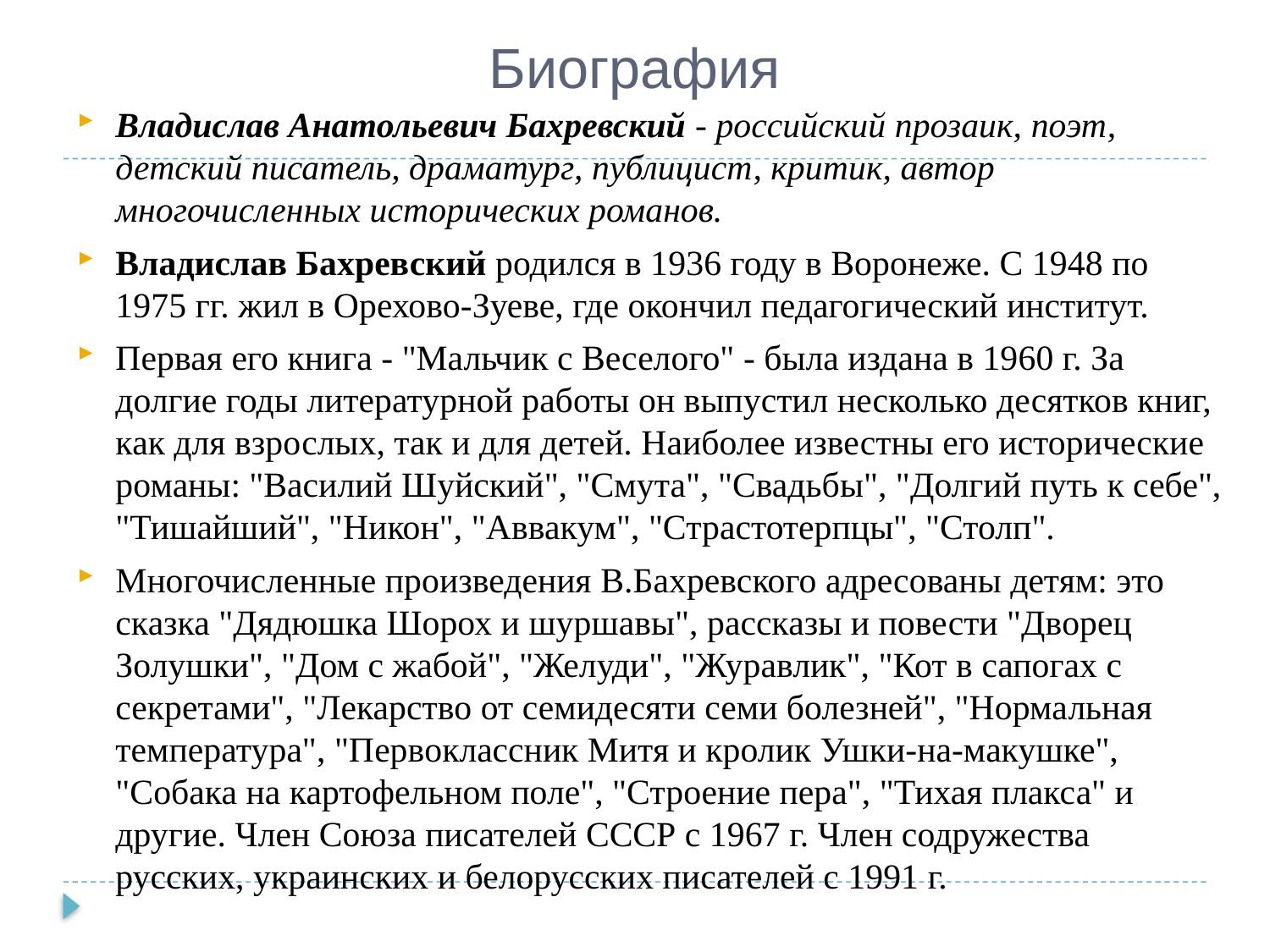

# Биография
Владислав Анатольевич Бахревский - российский прозаик, поэт, детский писатель, драматург, публицист, критик, автор многочисленных исторических романов.
Владислав Бахревский родился в 1936 году в Воронеже. С 1948 по 1975 гг. жил в Орехово-Зуеве, где окончил педагогический институт.
Первая его книга - "Мальчик с Веселого" - была издана в 1960 г. За долгие годы литературной работы он выпустил несколько десятков книг, как для взрослых, так и для детей. Наиболее известны его исторические романы: "Василий Шуйский", "Смута", "Свадьбы", "Долгий путь к себе", "Тишайший", "Никон", "Аввакум", "Страстотерпцы", "Столп".
Многочисленные произведения В.Бахревского адресованы детям: это сказка "Дядюшка Шорох и шуршавы", рассказы и повести "Дворец Золушки", "Дом с жабой", "Желуди", "Журавлик", "Кот в сапогах с секретами", "Лекарство от семидесяти семи болезней", "Нормальная температура", "Первоклассник Митя и кролик Ушки-на-макушке", "Собака на картофельном поле", "Строение пера", "Тихая плакса" и другие. Член Союза писателей СССР с 1967 г. Член содружества русских, украинских и белорусских писателей с 1991 г.